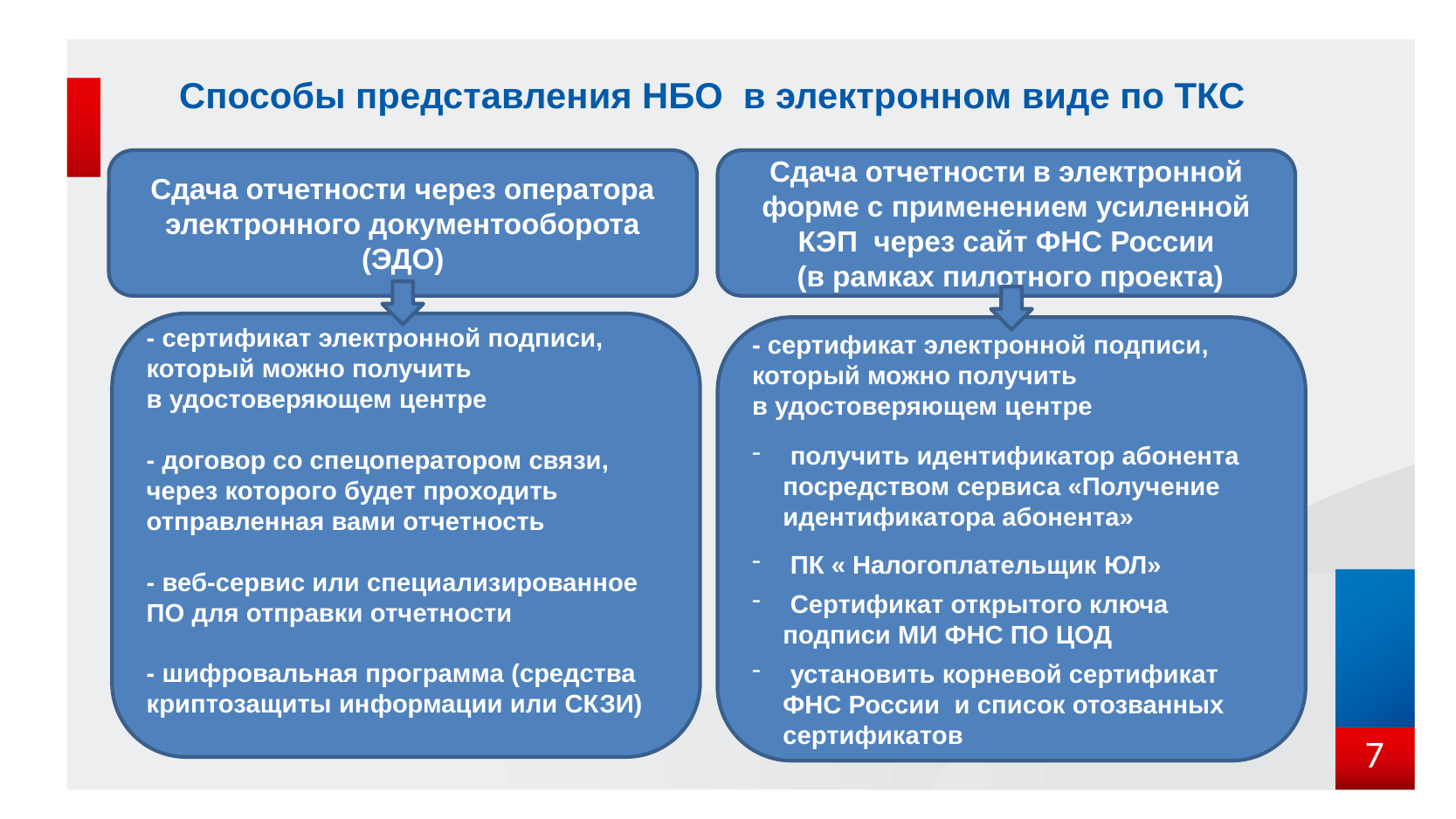

# Способы представления НБО  в электронном виде по ТКС
Сдача отчетности через оператора электронного документооборота (ЭДО)
Сдача отчетности в электронной форме с применением усиленной КЭП  через сайт ФНС России
 (в рамках пилотного проекта)

- сертификат электронной подписи, который можно получить  в удостоверяющем центре

- договор со спецоператором связи, через которого будет проходить отправленная вами отчетность

- веб-сервис или специализированное ПО для отправки отчетности

- шифровальная программа (средства криптозащиты информации или СКЗИ)

- сертификат электронной подписи, который можно получить  в удостоверяющем центре

 получить идентификатор абонента посредством сервиса «Получение идентификатора абонента»

 ПК « Налогоплательщик ЮЛ»

 Сертификат открытого ключа подписи МИ ФНС ПО ЦОД

 установить корневой сертификат ФНС России  и список отозванных сертификатов

7